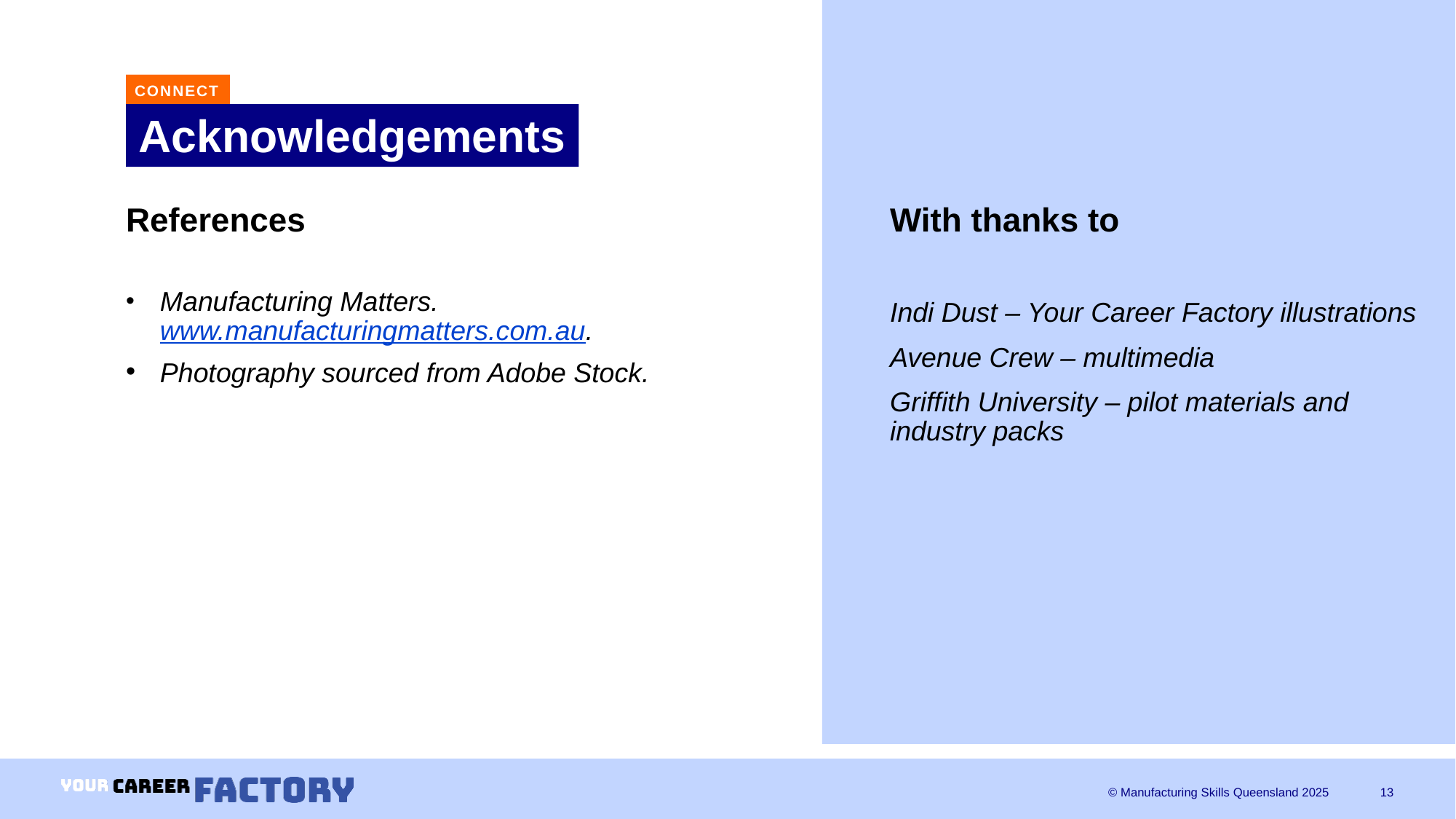

CONNECT
# Acknowledgements
With thanks to

Indi Dust – Your Career Factory illustrations
Avenue Crew – multimedia
Griffith University – pilot materials and industry packs
References
Manufacturing Matters. www.manufacturingmatters.com.au.
Photography sourced from Adobe Stock.